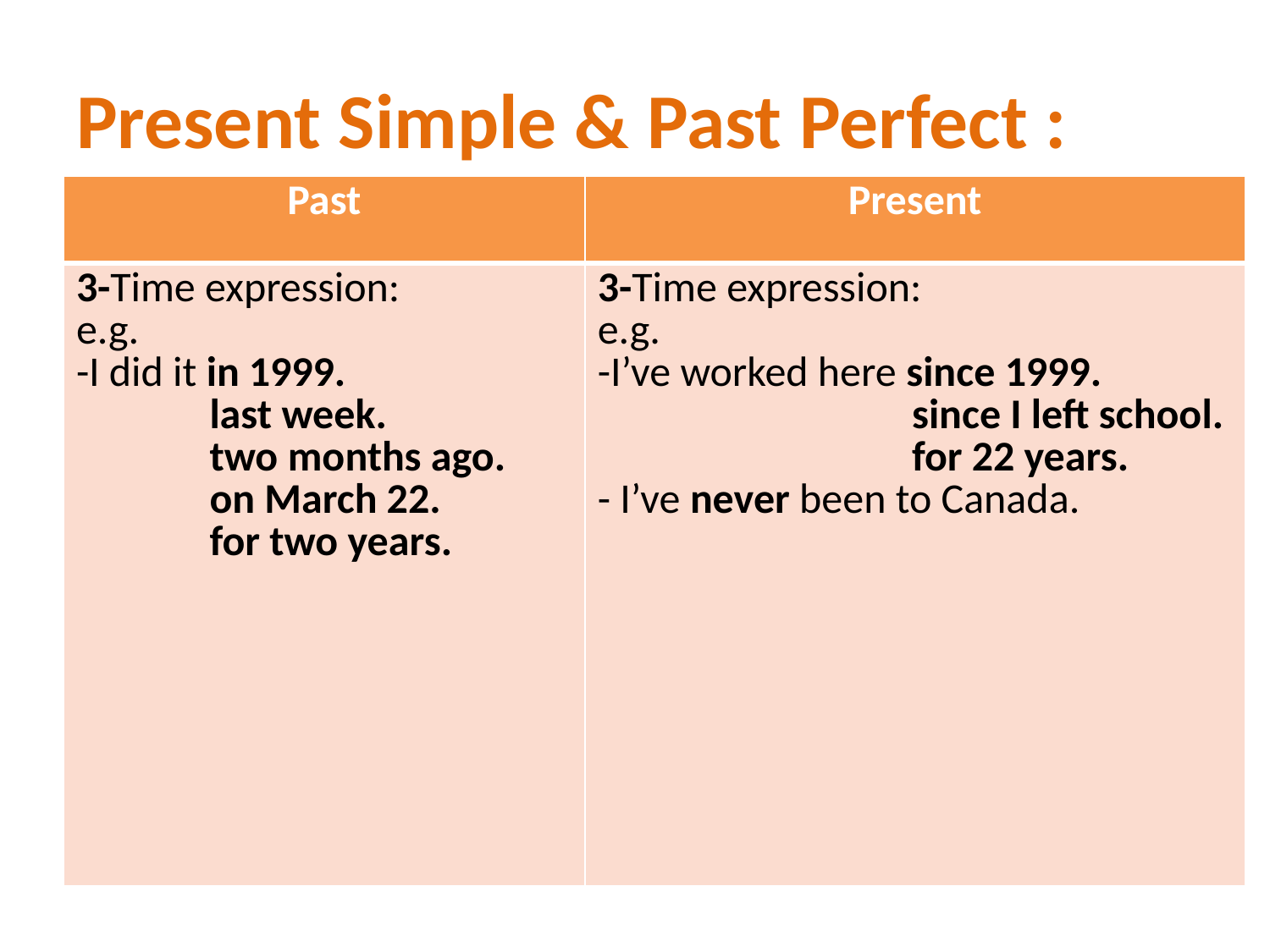

# Present Simple & Past Perfect :
| Past | Present |
| --- | --- |
| 3-Time expression: e.g. -I did it in 1999. last week. two months ago. on March 22. for two years. | 3-Time expression: e.g. -I’ve worked here since 1999. since I left school. for 22 years. - I’ve never been to Canada. |